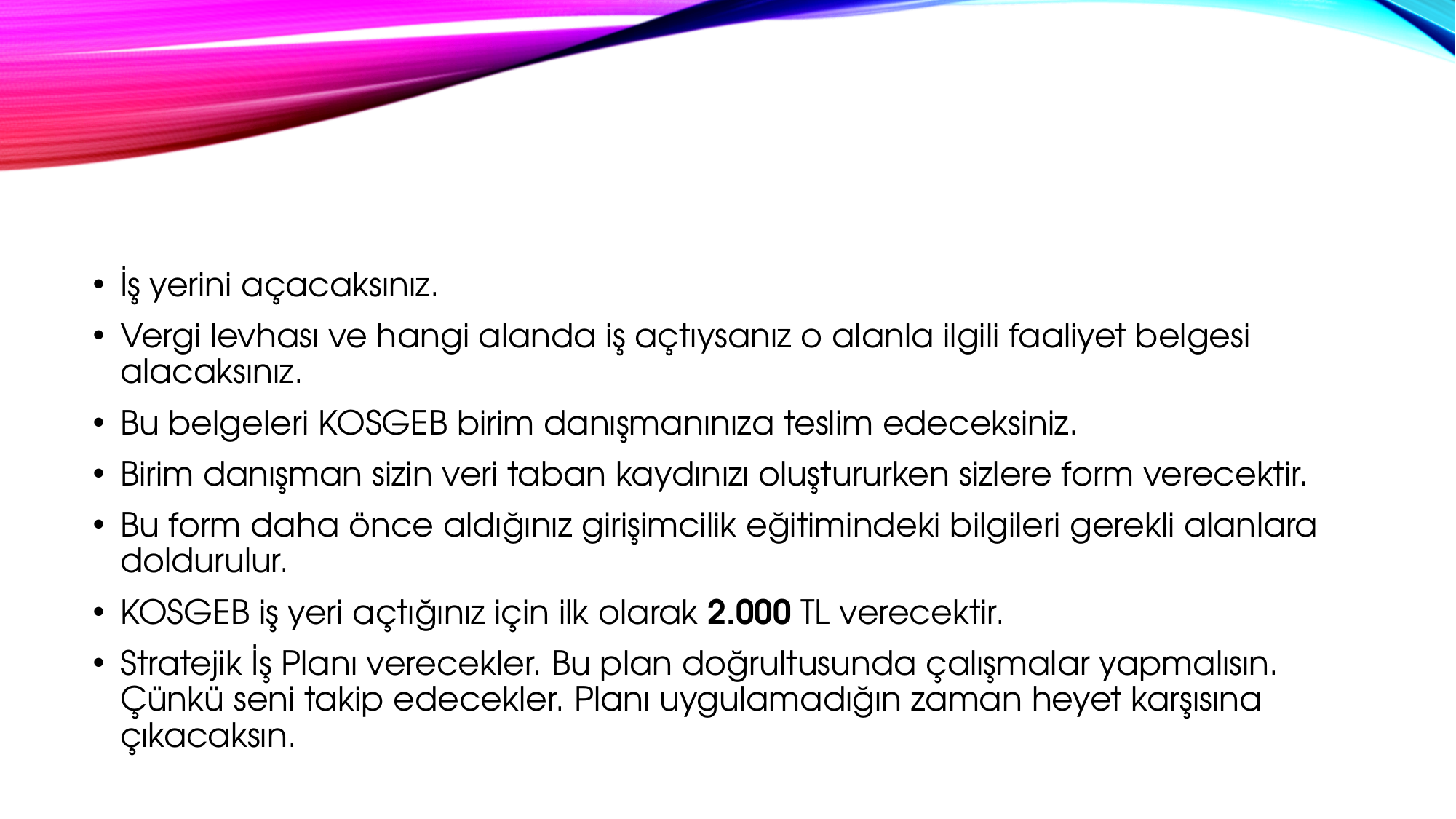

#
İş yerini açacaksınız.
Vergi levhası ve hangi alanda iş açtıysanız o alanla ilgili faaliyet belgesi alacaksınız.
Bu belgeleri KOSGEB birim danışmanınıza teslim edeceksiniz.
Birim danışman sizin veri taban kaydınızı oluştururken sizlere form verecektir.
Bu form daha önce aldığınız girişimcilik eğitimindeki bilgileri gerekli alanlara doldurulur.
KOSGEB iş yeri açtığınız için ilk olarak 2.000 TL verecektir.
Stratejik İş Planı verecekler. Bu plan doğrultusunda çalışmalar yapmalısın. Çünkü seni takip edecekler. Planı uygulamadığın zaman heyet karşısına çıkacaksın.